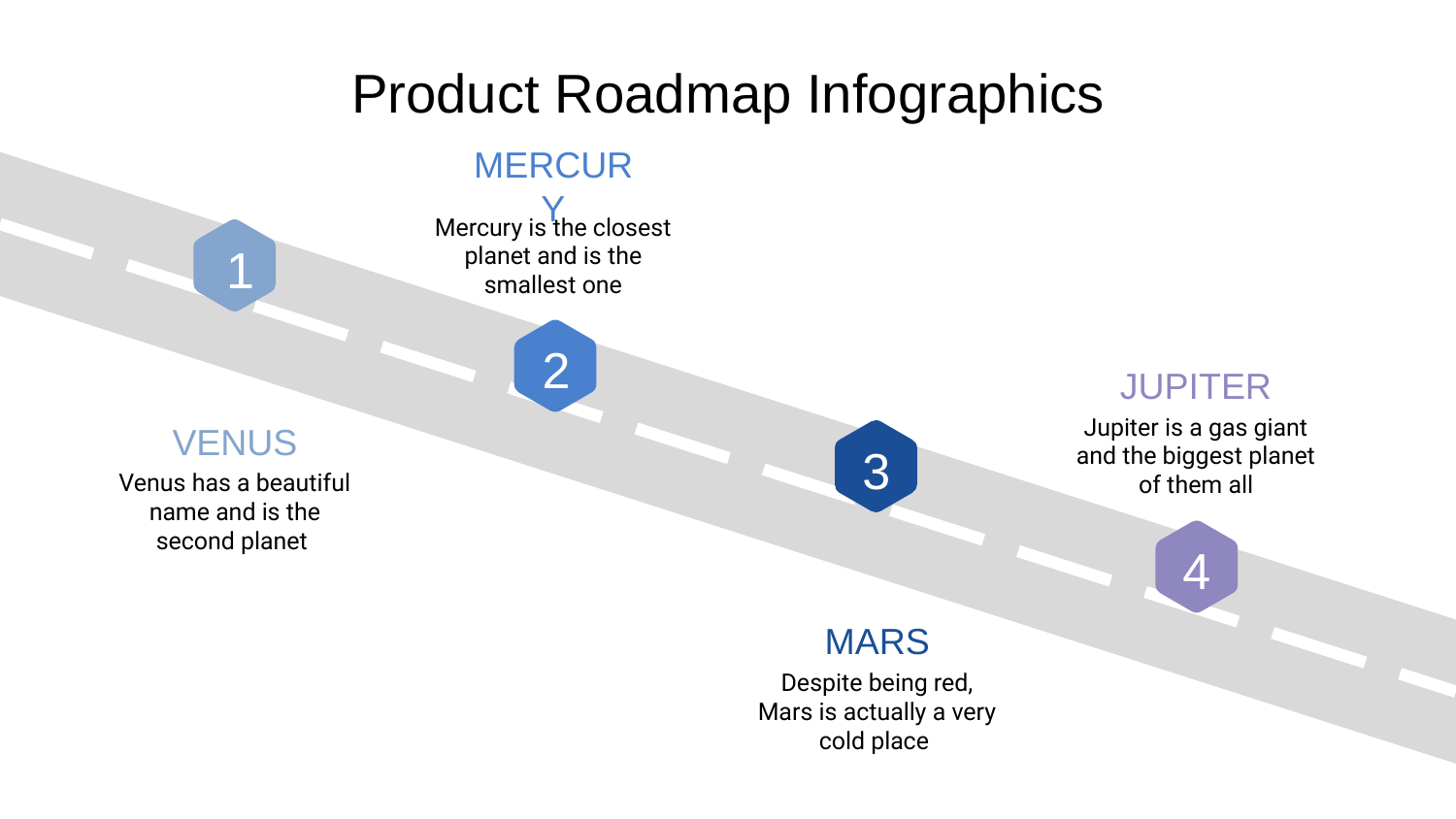

# Product Roadmap Infographics
MERCURY
Mercury is the closest planet and is the smallest one

1

2
JUPITER
Jupiter is a gas giant and the biggest planet of them all

VENUS
3
Venus has a beautiful name and is the second planet

4
MARS
Despite being red, Mars is actually a very cold place